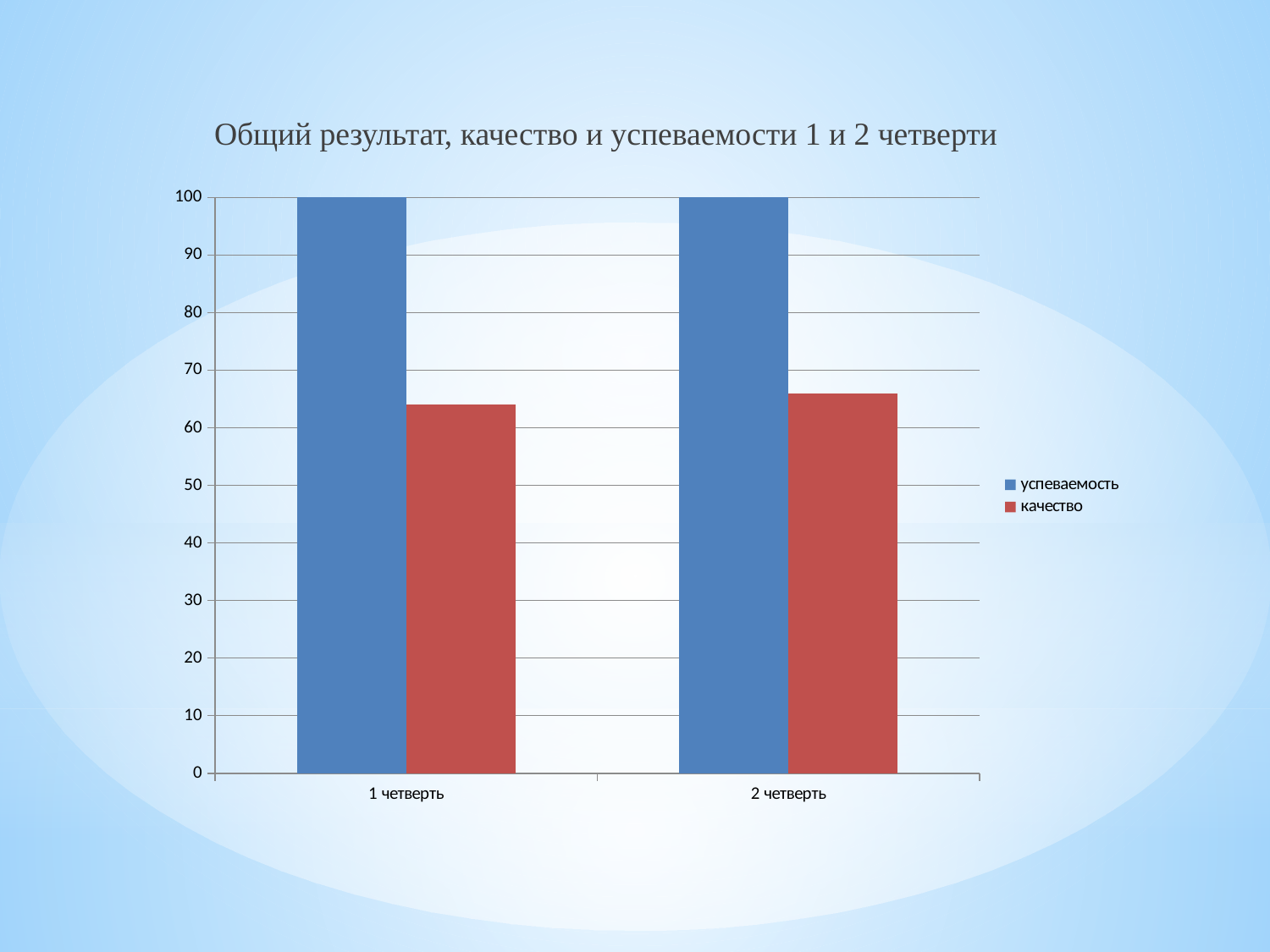

Общий результат, качество и успеваемости 1 и 2 четверти

### Chart

| Category | успеваемость | качество |
|---|---|---|
| 1 четверть | 100.0 | 64.0 |
| 2 четверть | 100.0 | 66.0 |
#